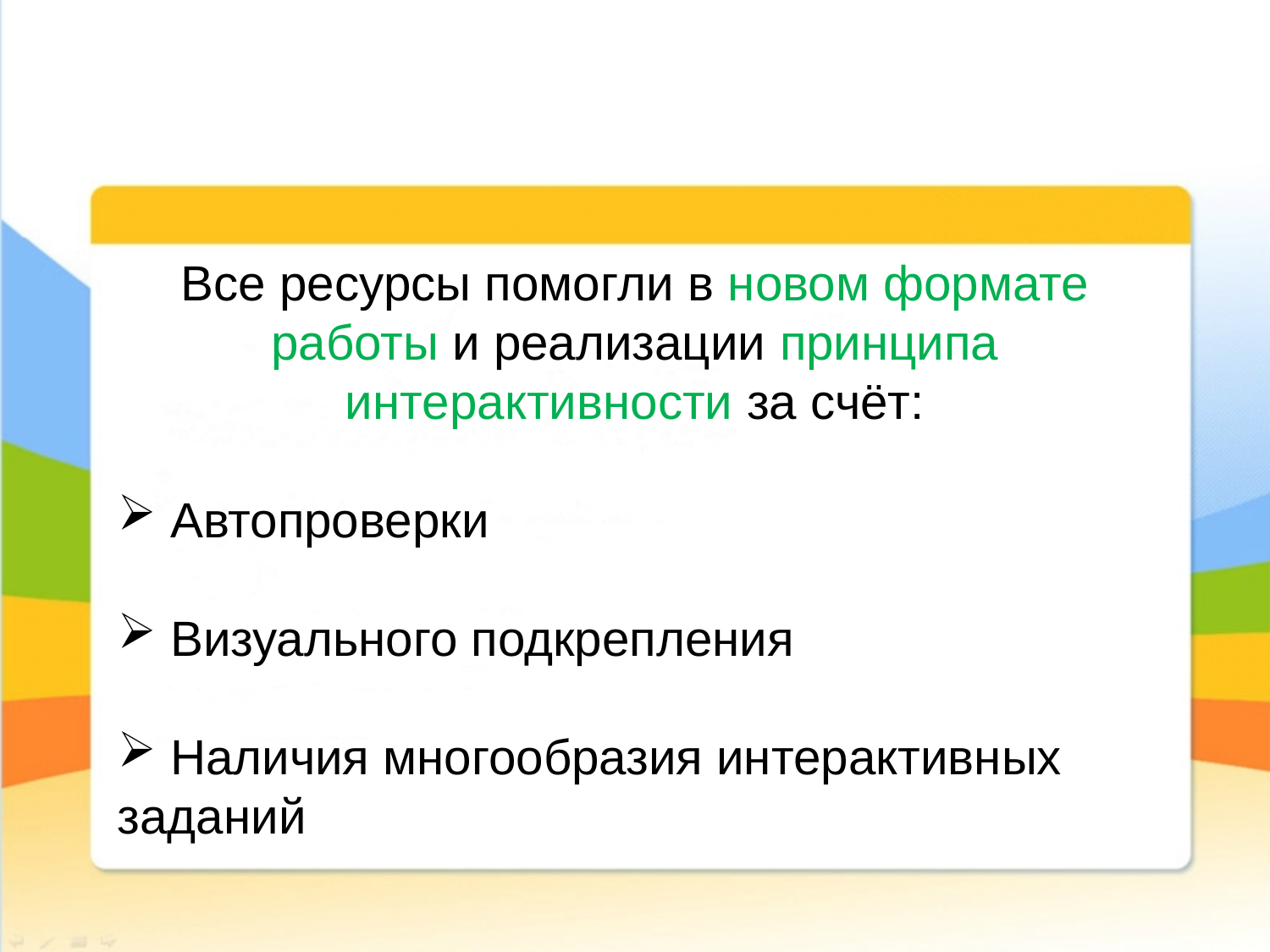

Все ресурсы помогли в новом формате работы и реализации принципа интерактивности за счёт:

 Автопроверки

 Визуального подкрепления

 Наличия многообразия интерактивных заданий